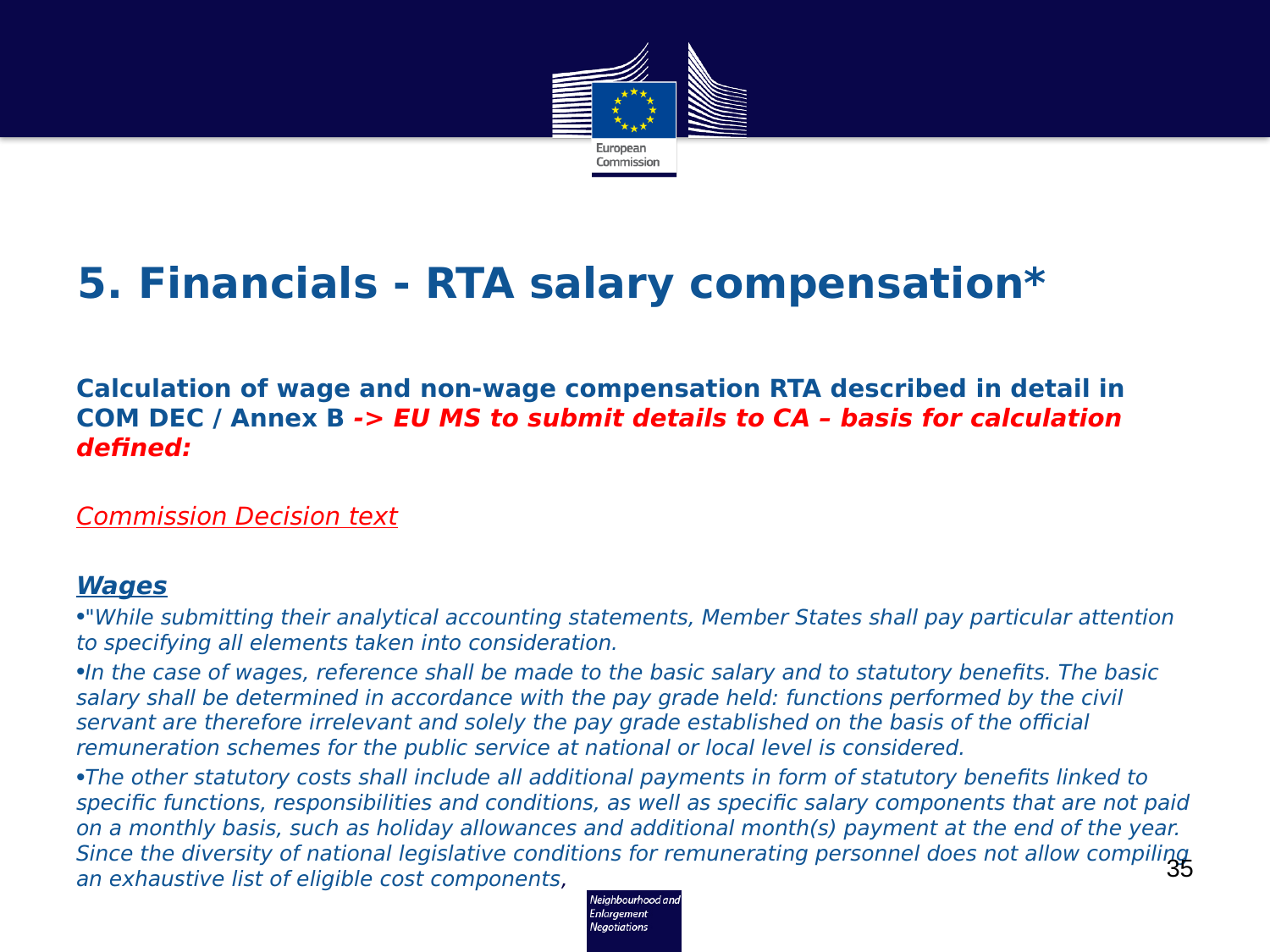

# 5. Financials - RTA salary compensation*
Calculation of wage and non-wage compensation RTA described in detail in COM DEC / Annex B -> EU MS to submit details to CA – basis for calculation defined:

Commission Decision text

Wages
"While submitting their analytical accounting statements, Member States shall pay particular attention to specifying all elements taken into consideration.
In the case of wages, reference shall be made to the basic salary and to statutory benefits. The basic salary shall be determined in accordance with the pay grade held: functions performed by the civil servant are therefore irrelevant and solely the pay grade established on the basis of the official remuneration schemes for the public service at national or local level is considered.
The other statutory costs shall include all additional payments in form of statutory benefits linked to specific functions, responsibilities and conditions, as well as specific salary components that are not paid on a monthly basis, such as holiday allowances and additional month(s) payment at the end of the year. Since the diversity of national legislative conditions for remunerating personnel does not allow compiling an exhaustive list of eligible cost components,

35